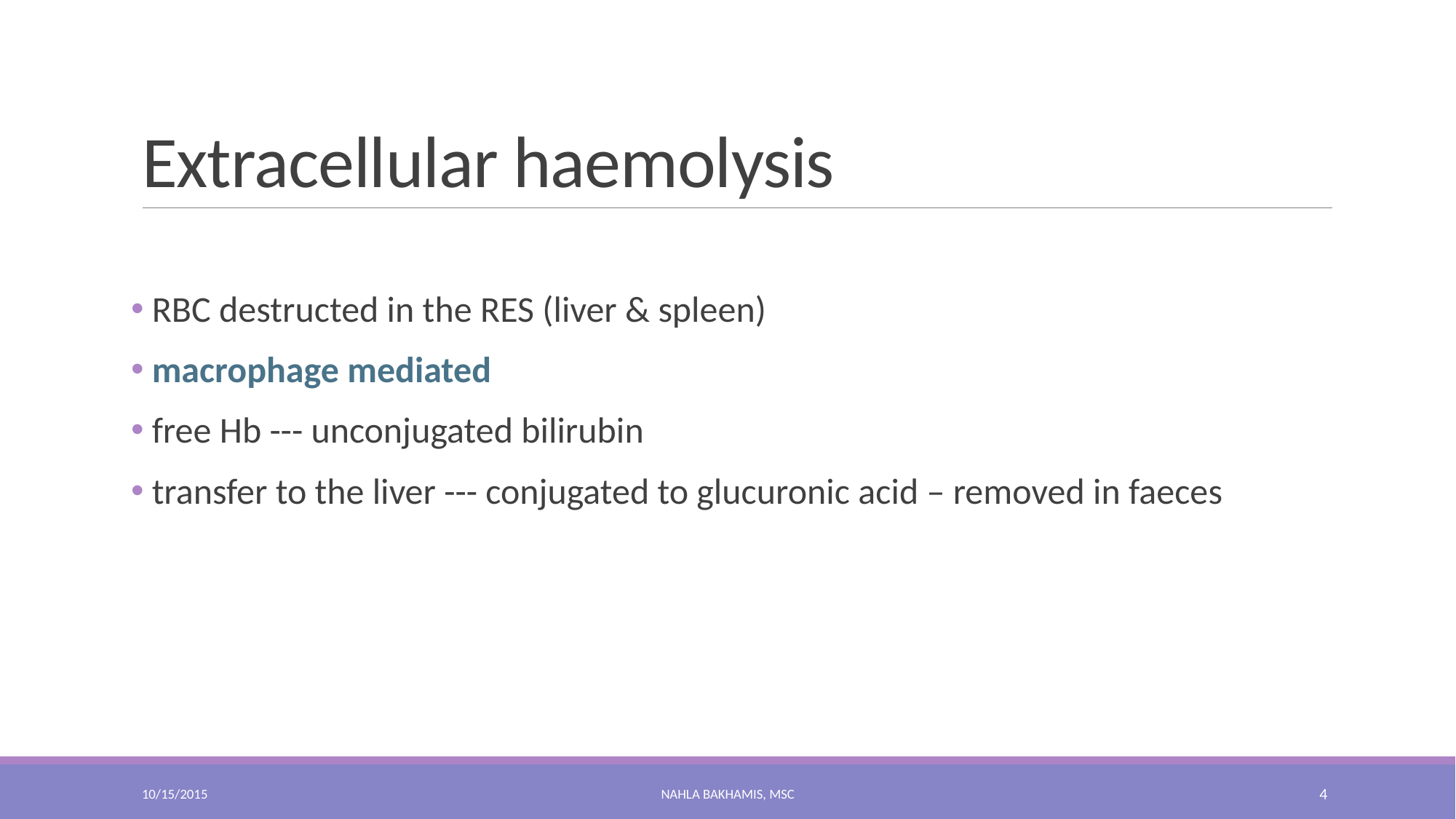

# Extracellular haemolysis

 RBC destructed in the RES (liver & spleen)
 macrophage mediated
 free Hb --- unconjugated bilirubin
 transfer to the liver --- conjugated to glucuronic acid – removed in faeces
10/15/2015
NAHLA BAKHAMIS, MSc
4